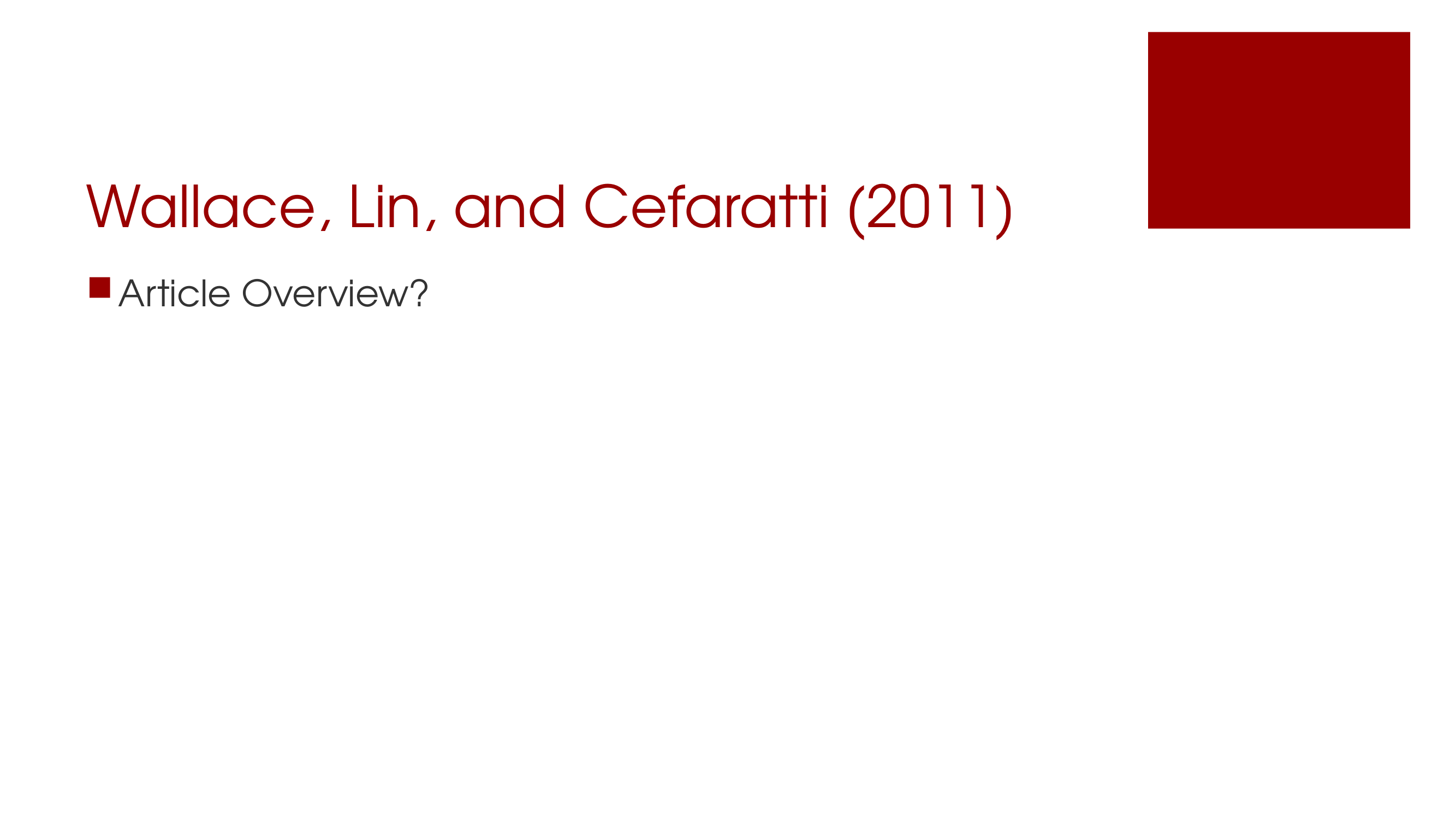

# Wallace, Lin, and Cefaratti (2011)
Article Overview?